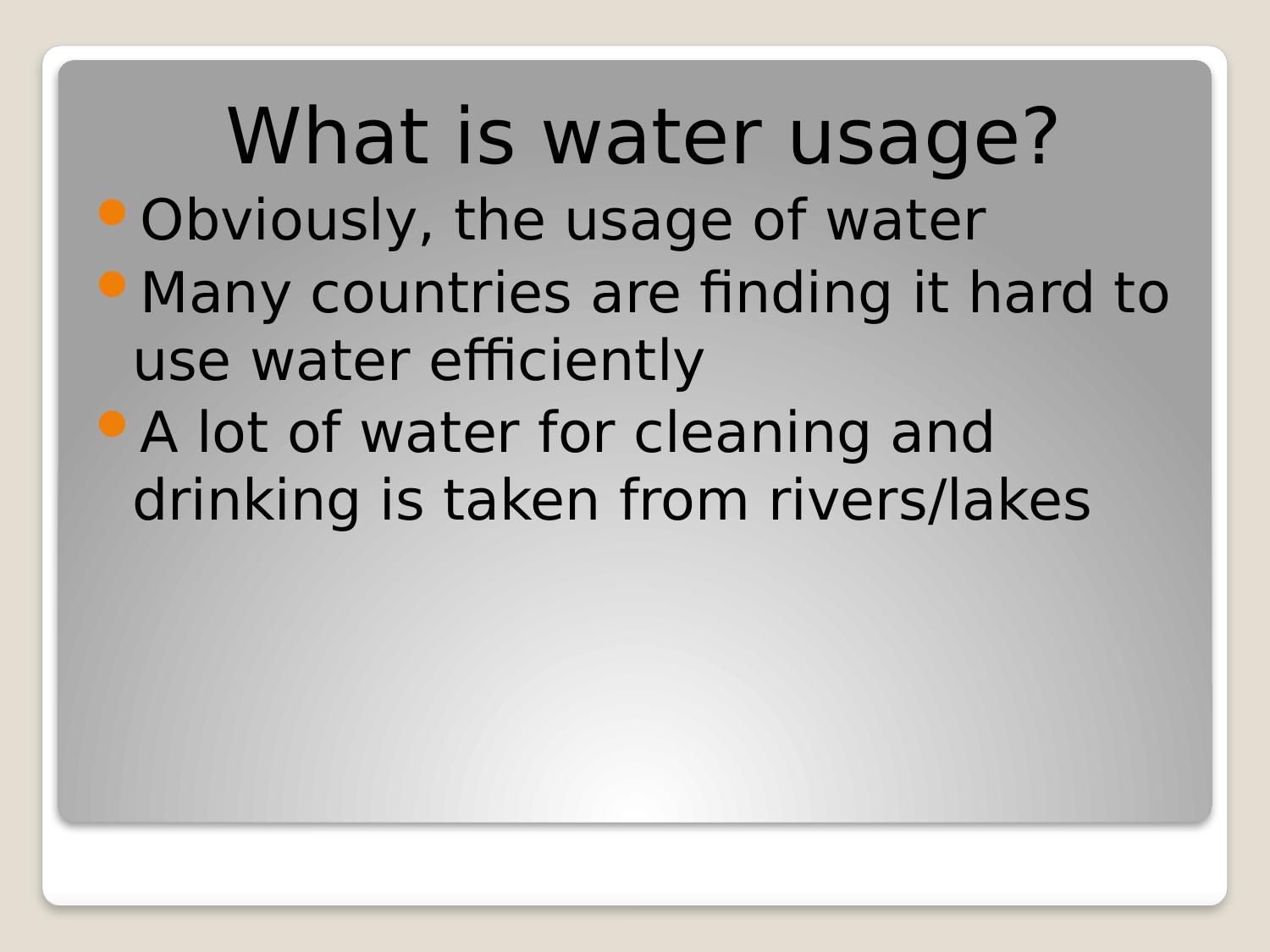

What is water usage?
Obviously, the usage of water
Many countries are finding it hard to use water efficiently
A lot of water for cleaning and drinking is taken from rivers/lakes